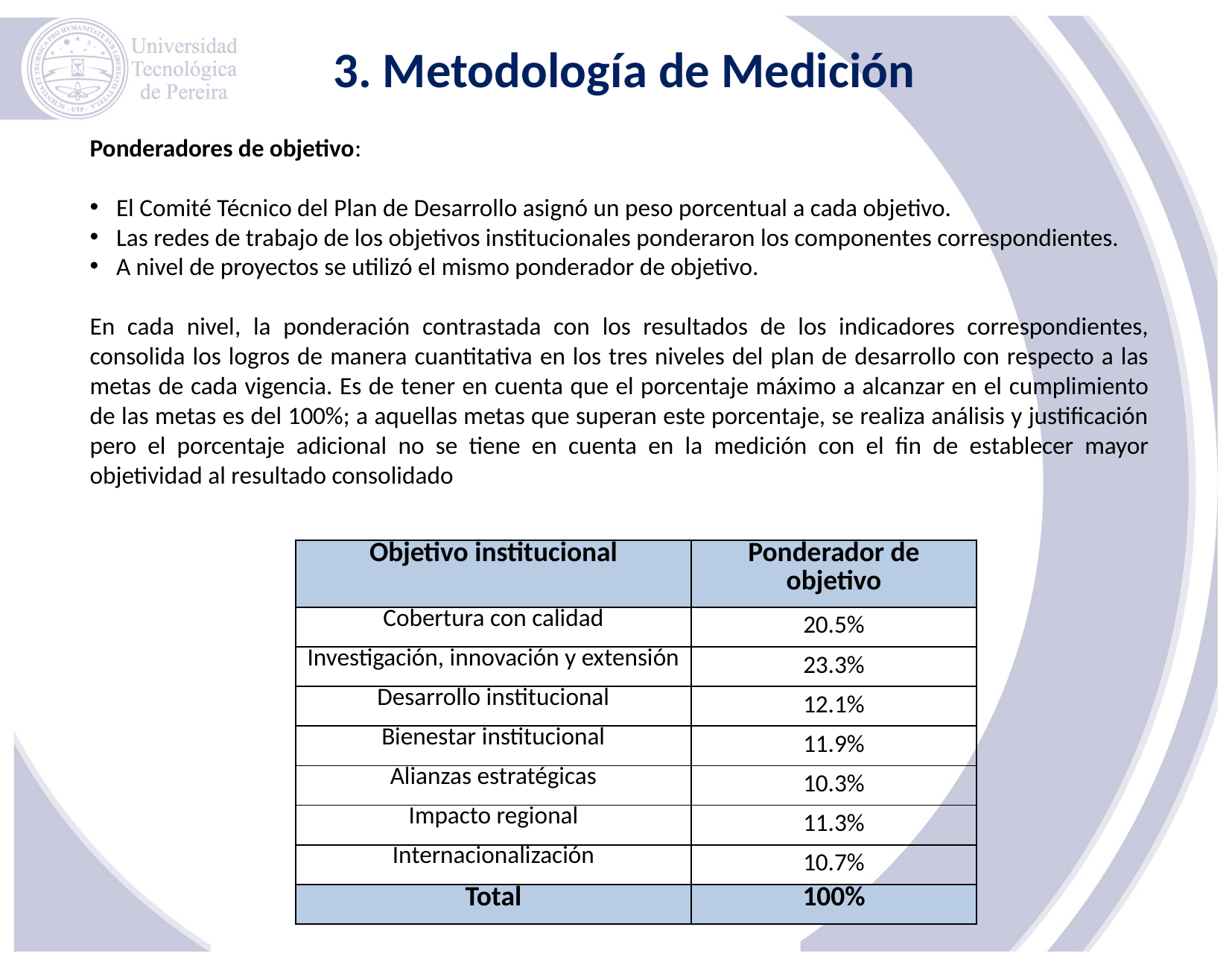

3. Metodología de Medición
Ponderadores de objetivo:

El Comité Técnico del Plan de Desarrollo asignó un peso porcentual a cada objetivo.
Las redes de trabajo de los objetivos institucionales ponderaron los componentes correspondientes.
A nivel de proyectos se utilizó el mismo ponderador de objetivo.

En cada nivel, la ponderación contrastada con los resultados de los indicadores correspondientes, consolida los logros de manera cuantitativa en los tres niveles del plan de desarrollo con respecto a las metas de cada vigencia. Es de tener en cuenta que el porcentaje máximo a alcanzar en el cumplimiento de las metas es del 100%; a aquellas metas que superan este porcentaje, se realiza análisis y justificación pero el porcentaje adicional no se tiene en cuenta en la medición con el fin de establecer mayor objetividad al resultado consolidado
| Objetivo institucional | Ponderador de objetivo |
| --- | --- |
| Cobertura con calidad | 20.5% |
| Investigación, innovación y extensión | 23.3% |
| Desarrollo institucional | 12.1% |
| Bienestar institucional | 11.9% |
| Alianzas estratégicas | 10.3% |
| Impacto regional | 11.3% |
| Internacionalización | 10.7% |
| Total | 100% |